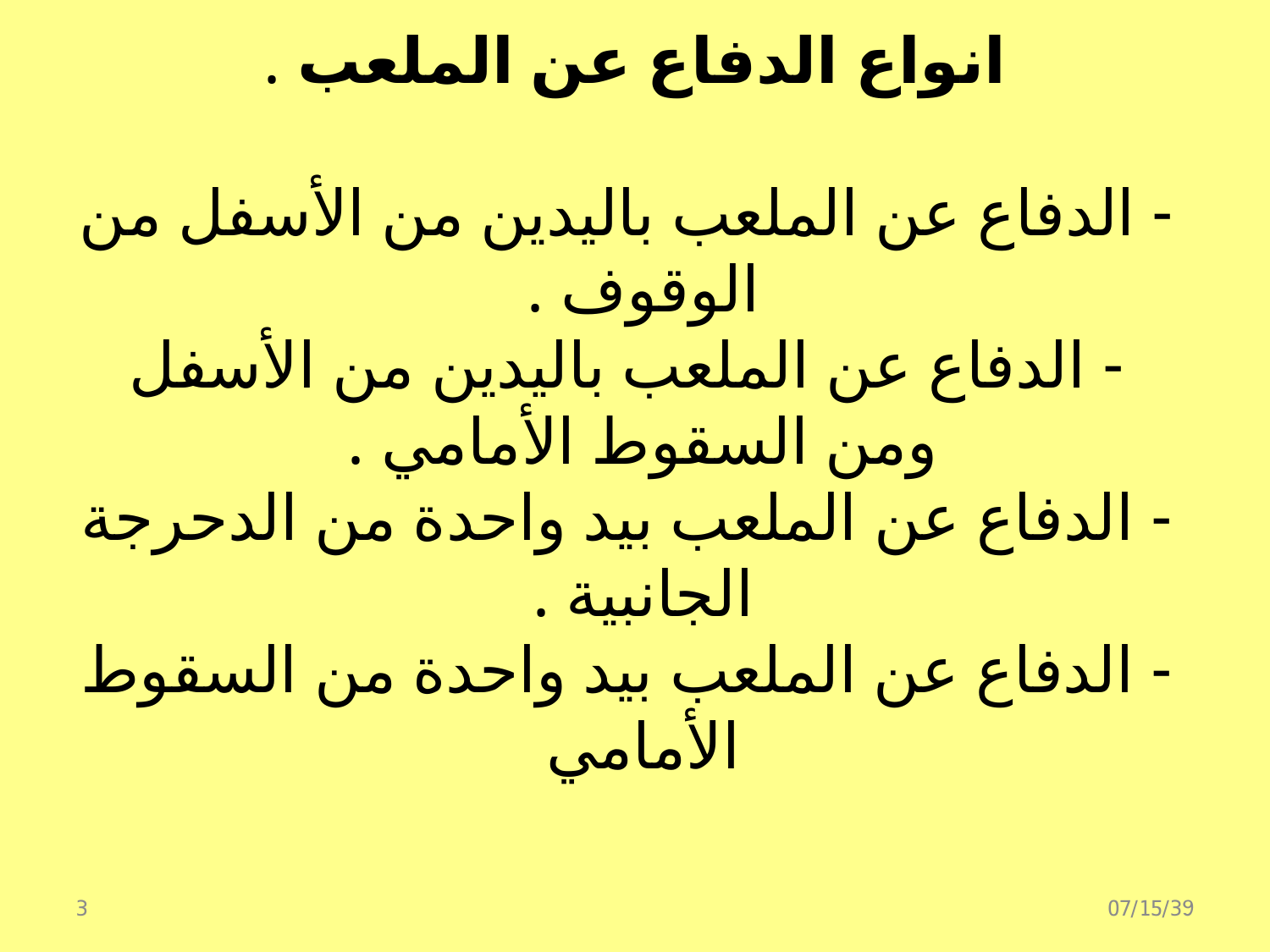

# انواع الدفاع عن الملعب .   - الدفاع عن الملعب باليدين من الأسفل من الوقوف . - الدفاع عن الملعب باليدين من الأسفل ومن السقوط الأمامي . - الدفاع عن الملعب بيد واحدة من الدحرجة الجانبية . - الدفاع عن الملعب بيد واحدة من السقوط الأمامي
3
07/15/39